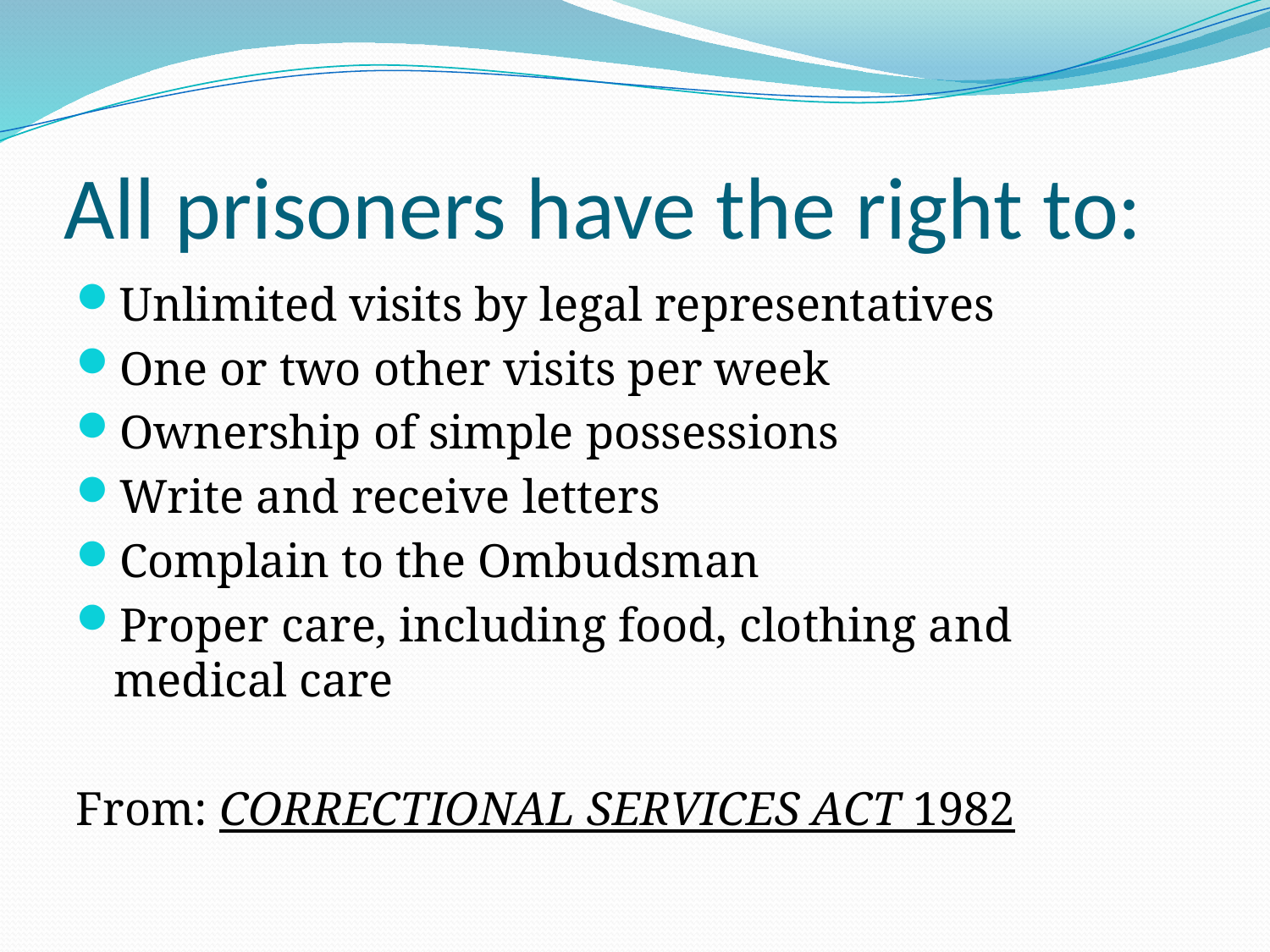

# All prisoners have the right to:
Unlimited visits by legal representatives
One or two other visits per week
Ownership of simple possessions
Write and receive letters
Complain to the Ombudsman
Proper care, including food, clothing and medical care

From: CORRECTIONAL SERVICES ACT 1982